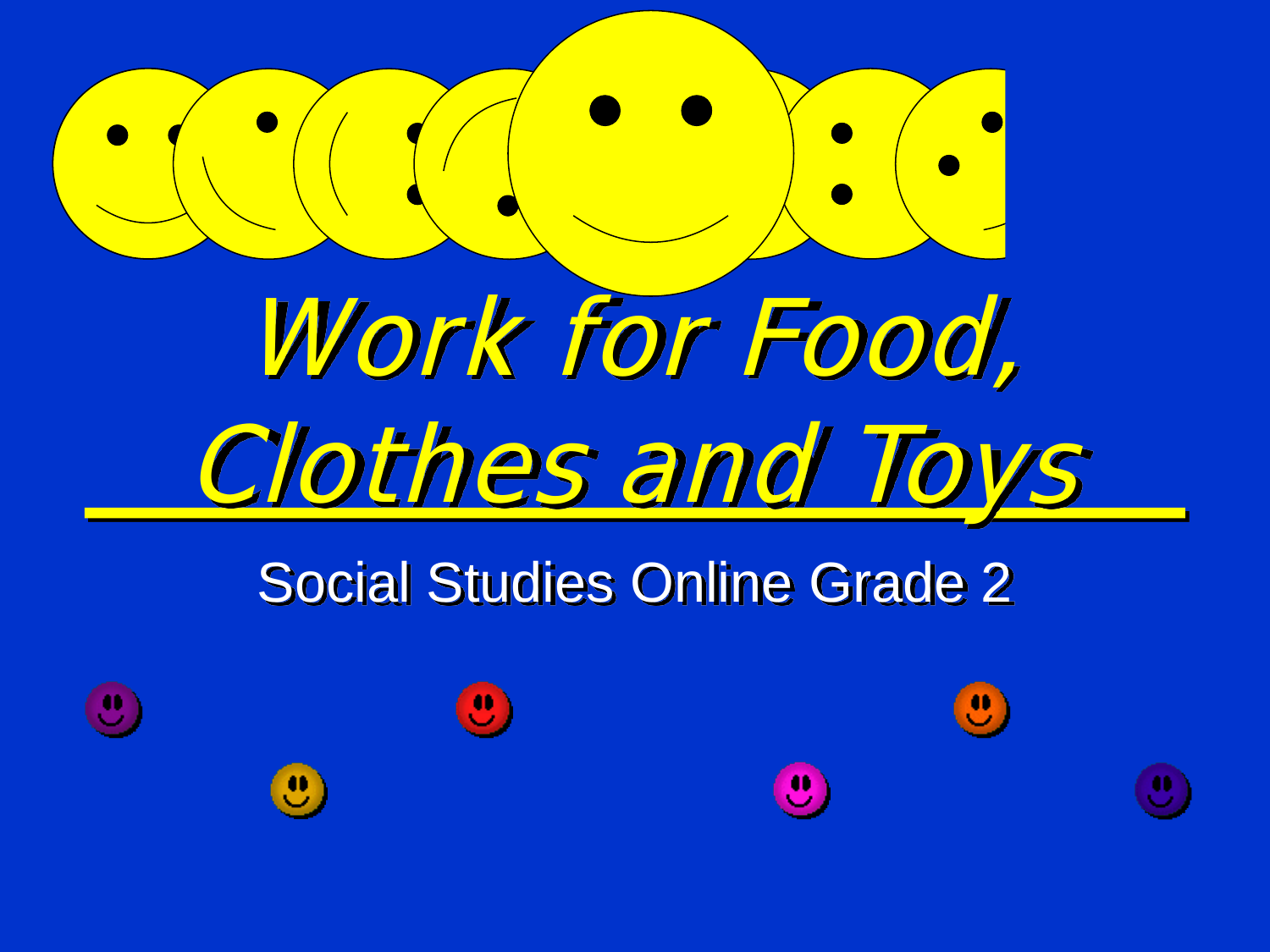

# Work for Food, Clothes and Toys
Social Studies Online Grade 2